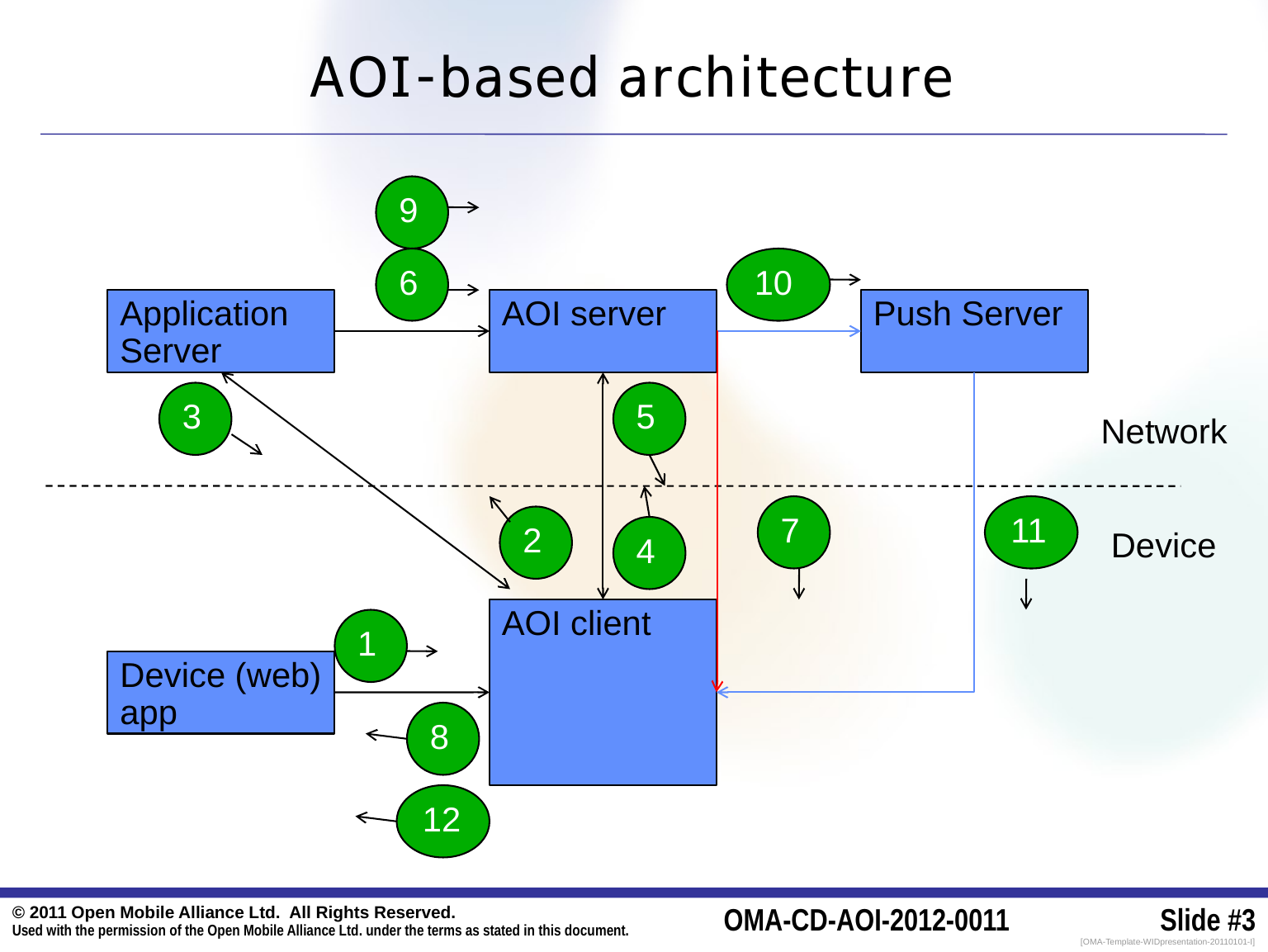

# AOI-based architecture
9
6
10
Application Server
AOI server
Push Server
3
5
Network
7
11
2
4
Device
AOI client
1
Device (web) app
8
12